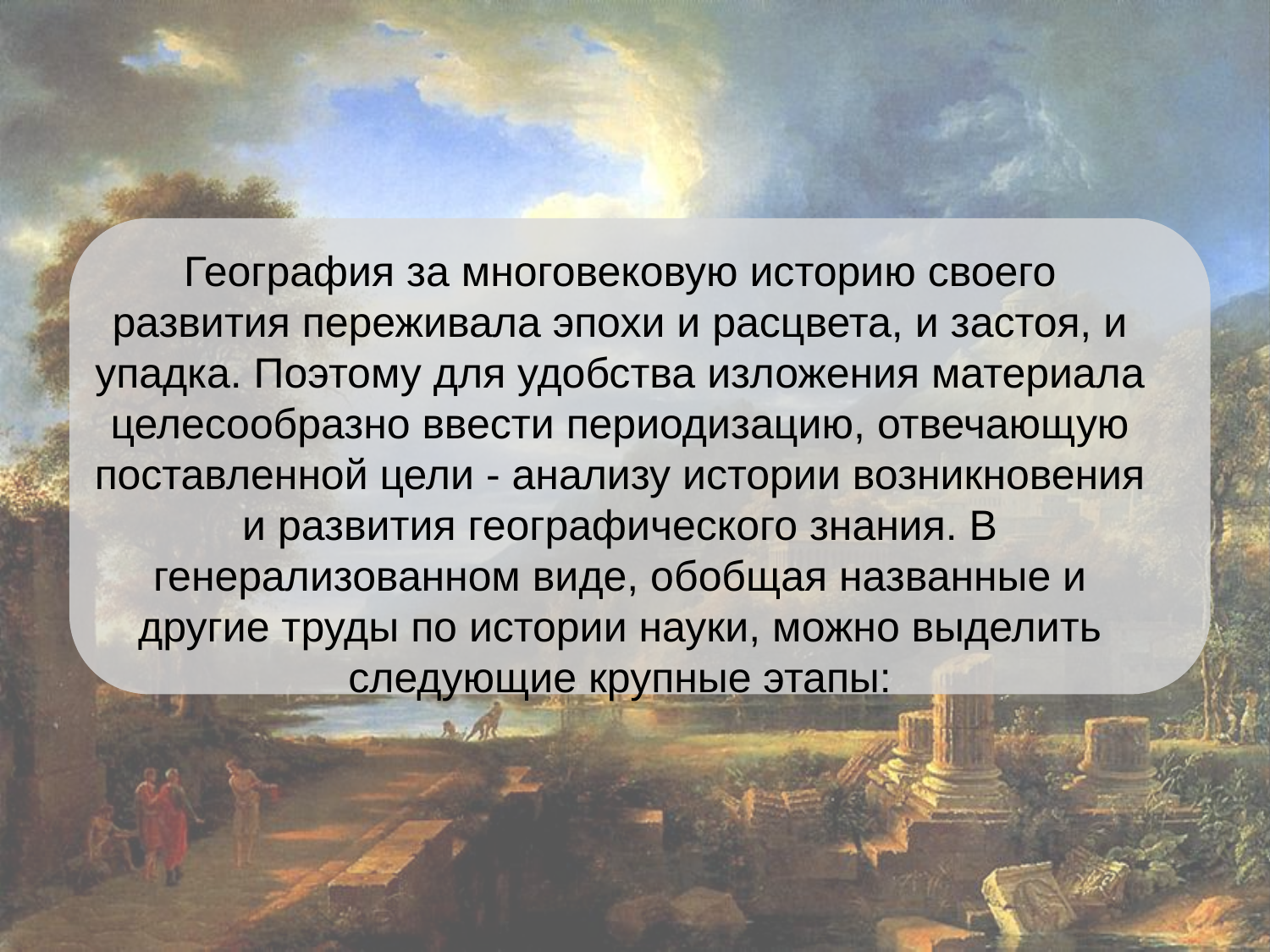

География за многовековую историю своего развития переживала эпохи и расцвета, и застоя, и упадка. Поэтому для удобства изложения материала целесообразно ввести периодизацию, отвечающую поставленной цели - анализу истории возникновения и развития географического знания. В генерализованном виде, обобщая названные и другие труды по истории науки, можно выделить следующие крупные этапы: